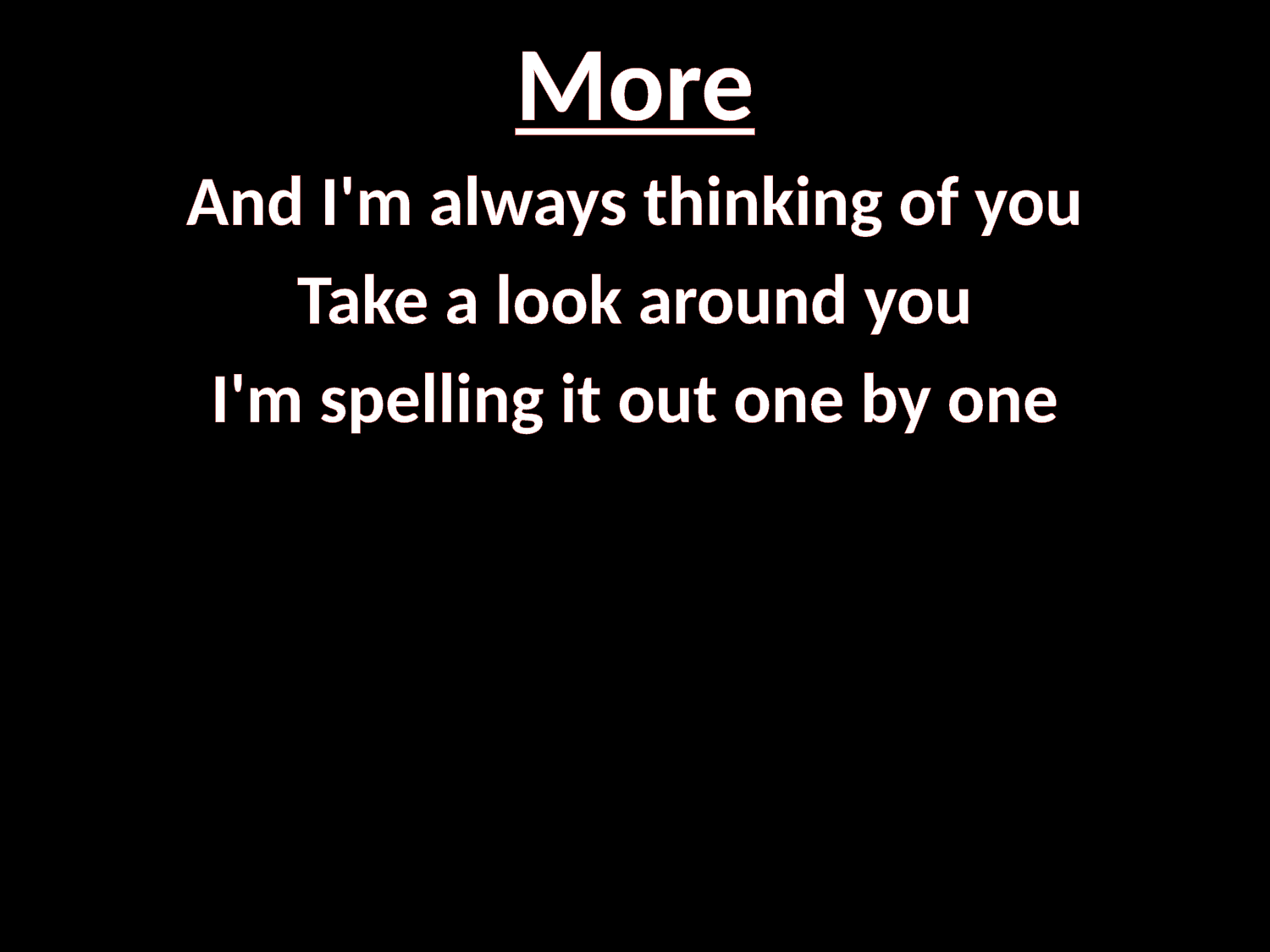

# More
And I'm always thinking of you
Take a look around you
I'm spelling it out one by one